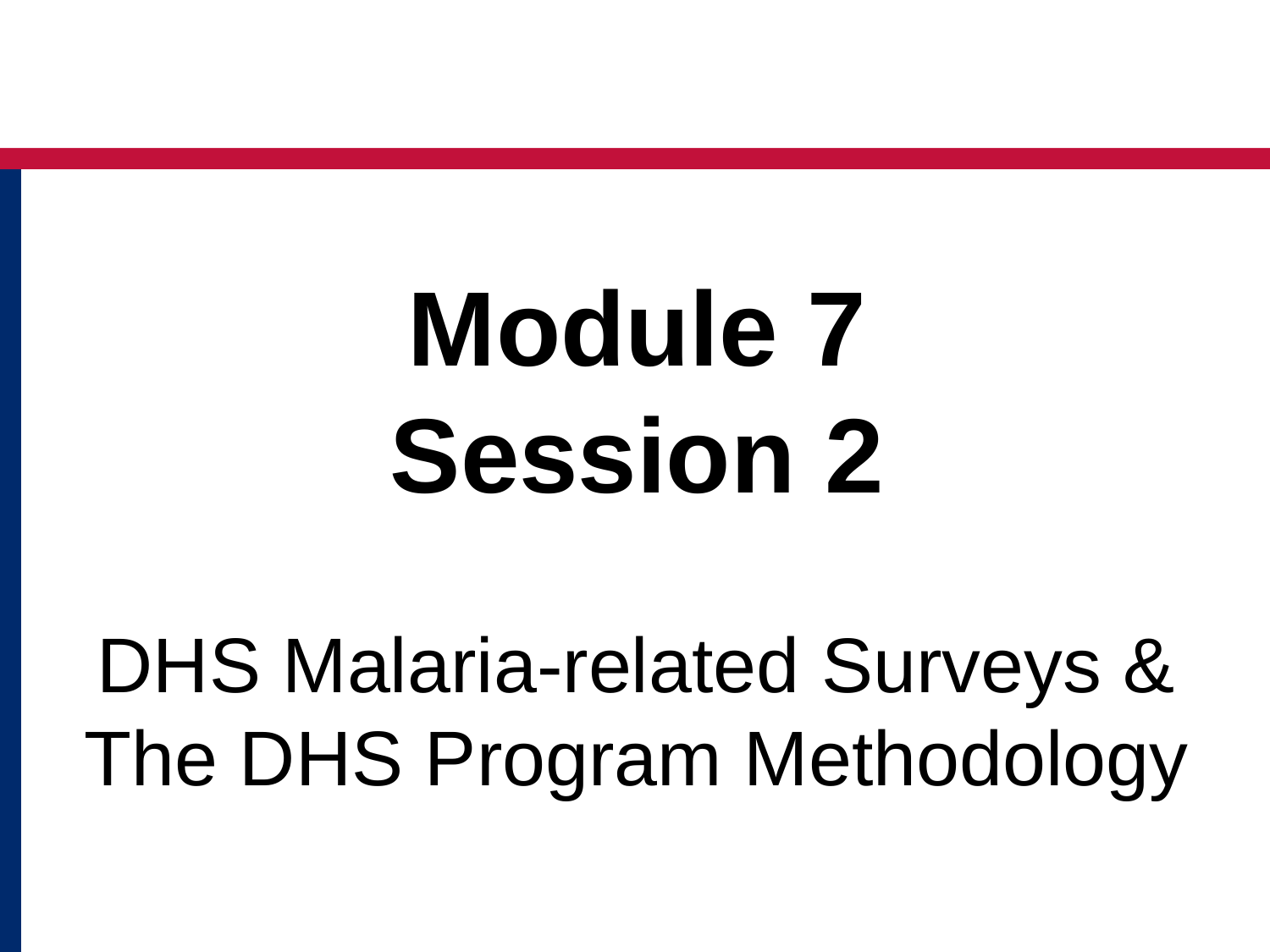

Module 7
Session 2
DHS Malaria-related Surveys & The DHS Program Methodology